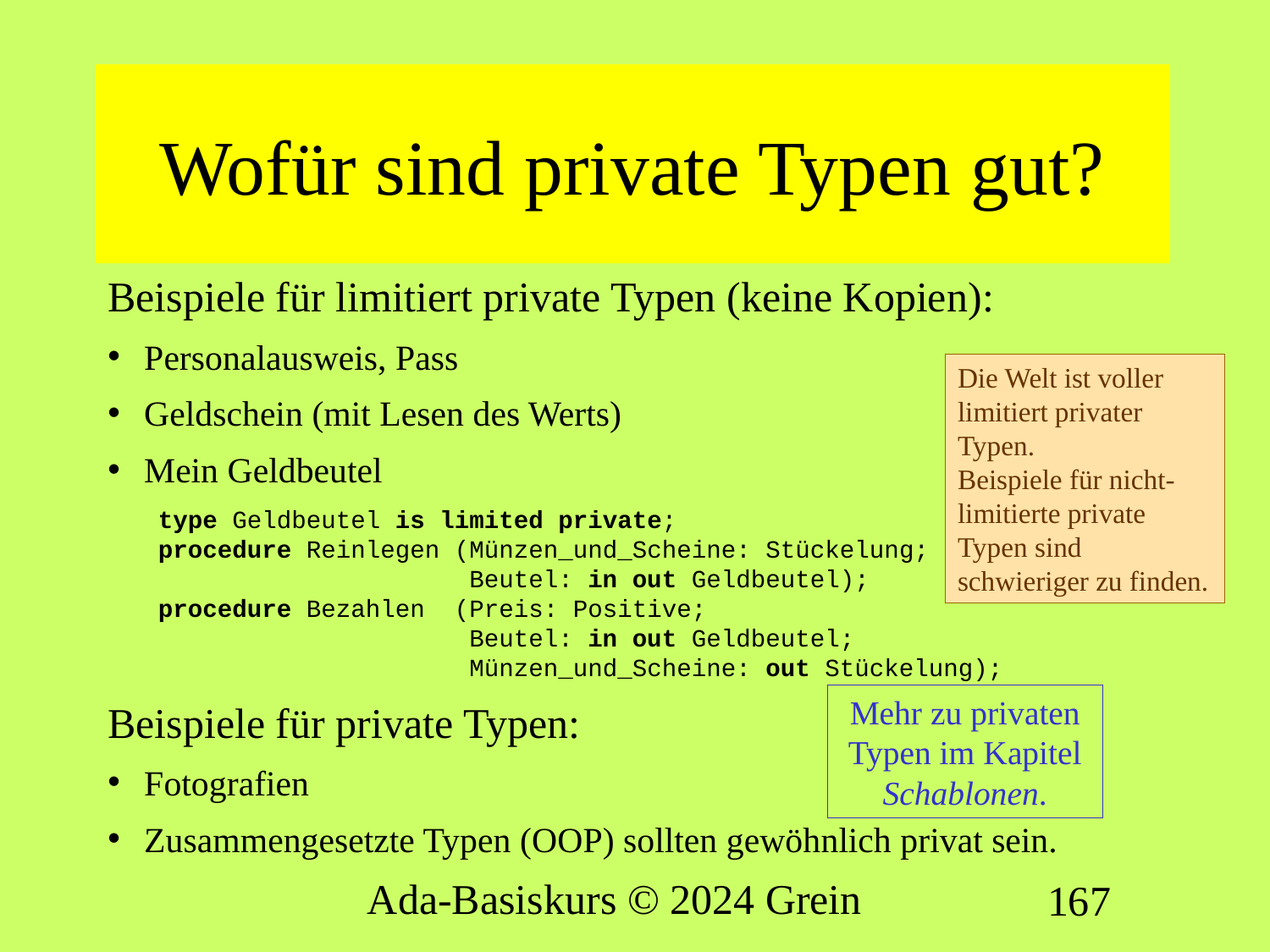

# Wofür sind private Typen gut?
Beispiele für limitiert private Typen (keine Kopien):
Personalausweis, Pass
Geldschein (mit Lesen des Werts)
Mein Geldbeutel
type Geldbeutel is limited private;
procedure Reinlegen (Münzen_und_Scheine: Stückelung;
                     Beutel: in out Geldbeutel);
procedure Bezahlen  (Preis: Positive;
                     Beutel: in out Geldbeutel;
                     Münzen_und_Scheine: out Stückelung);
Beispiele für private Typen:
Fotografien
Zusammengesetzte Typen (OOP) sollten gewöhnlich privat sein.
Die Welt ist voller limitiert privater Typen.
Beispiele für nicht-limitierte private Typen sind schwieriger zu finden.
Mehr zu privaten Typen im Kapitel Schablonen.
Ada-Basiskurs © 2024 Grein
167